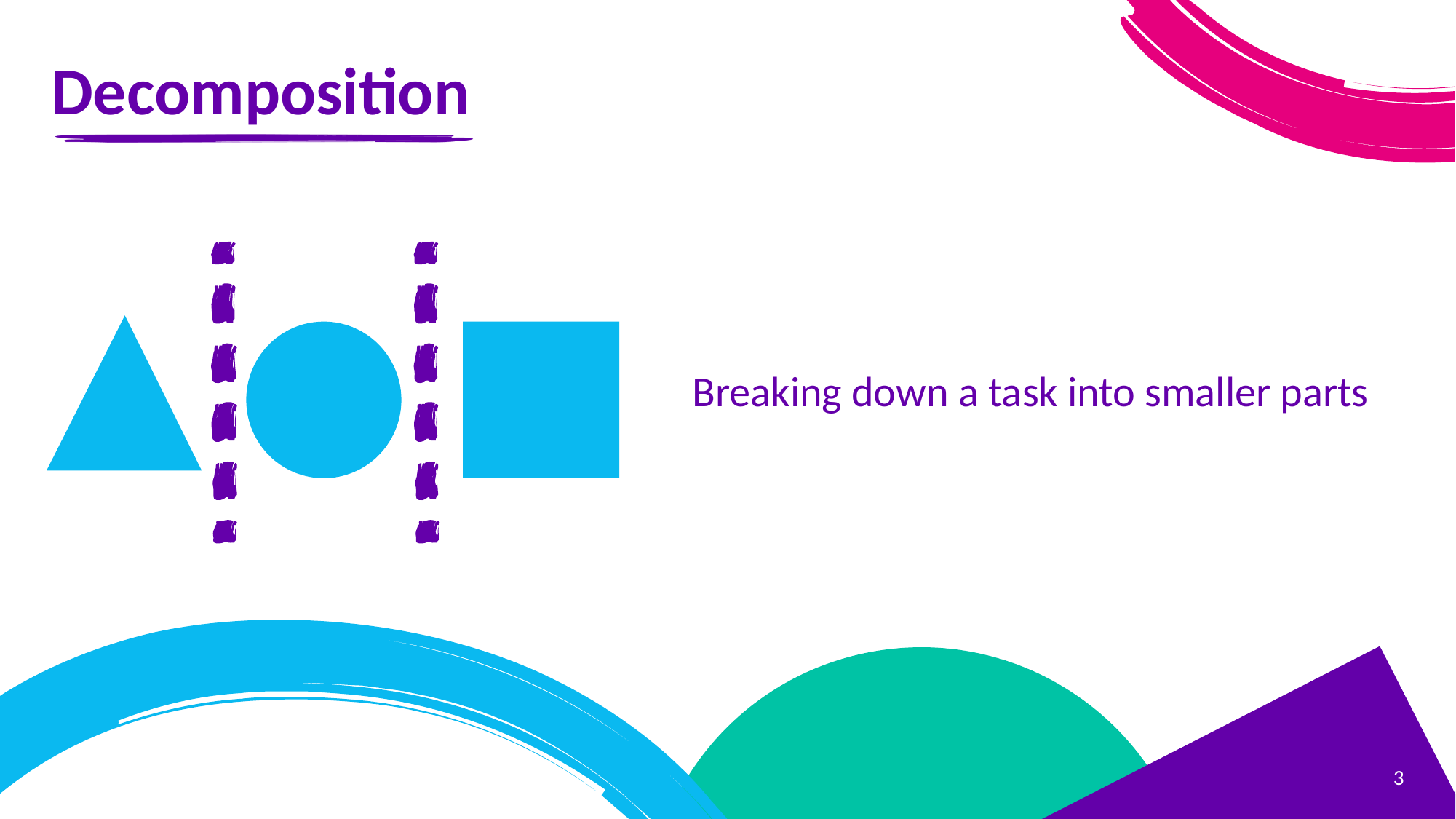

# Decomposition

Breaking down a task into smaller parts
3